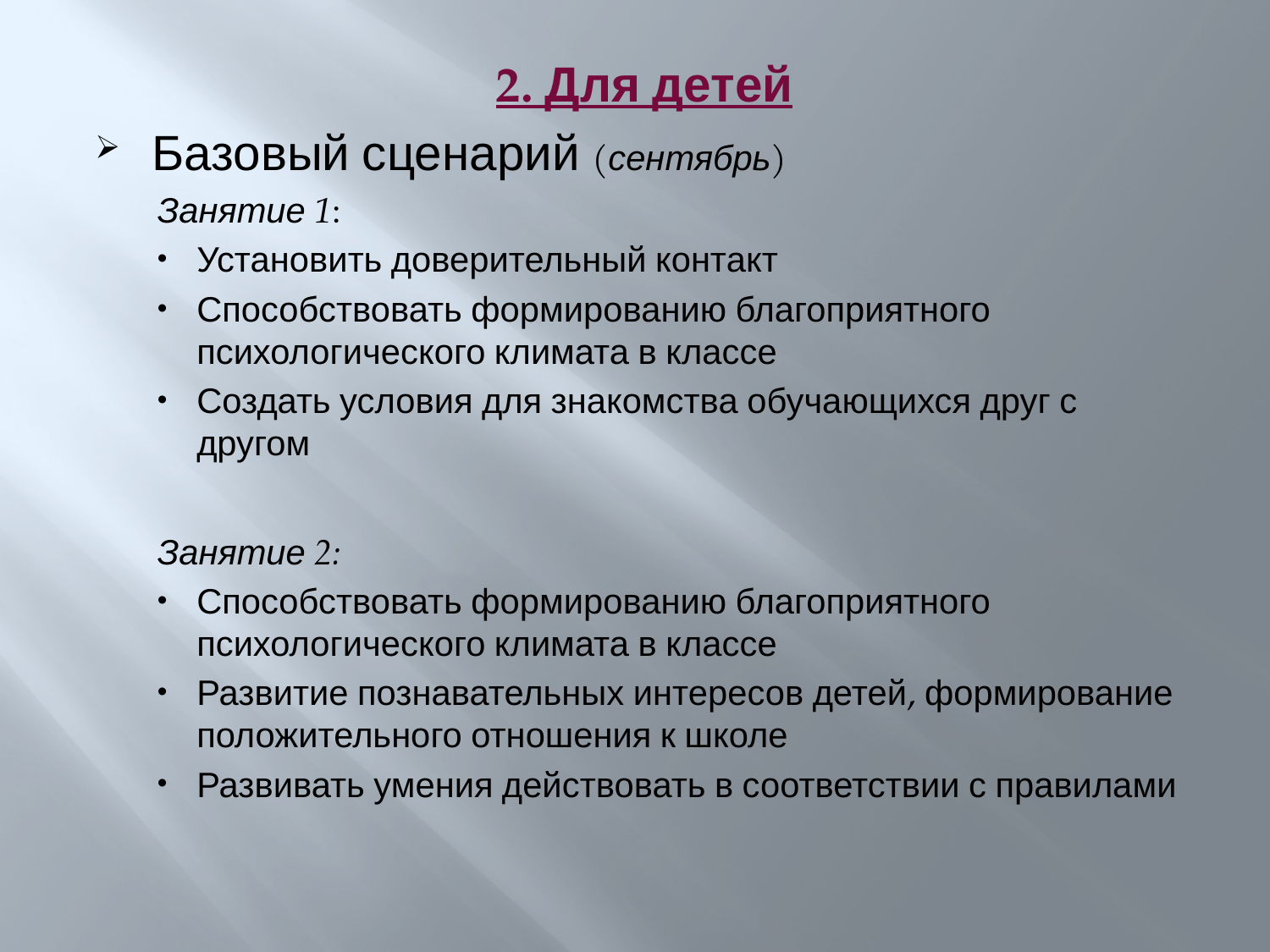

2. Для детей
Базовый сценарий (сентябрь)
Занятие 1:
Установить доверительный контакт
Способствовать формированию благоприятного психологического климата в классе
Создать условия для знакомства обучающихся друг с другом

Занятие 2:
Способствовать формированию благоприятного психологического климата в классе
Развитие познавательных интересов детей, формирование положительного отношения к школе
Развивать умения действовать в соответствии с правилами